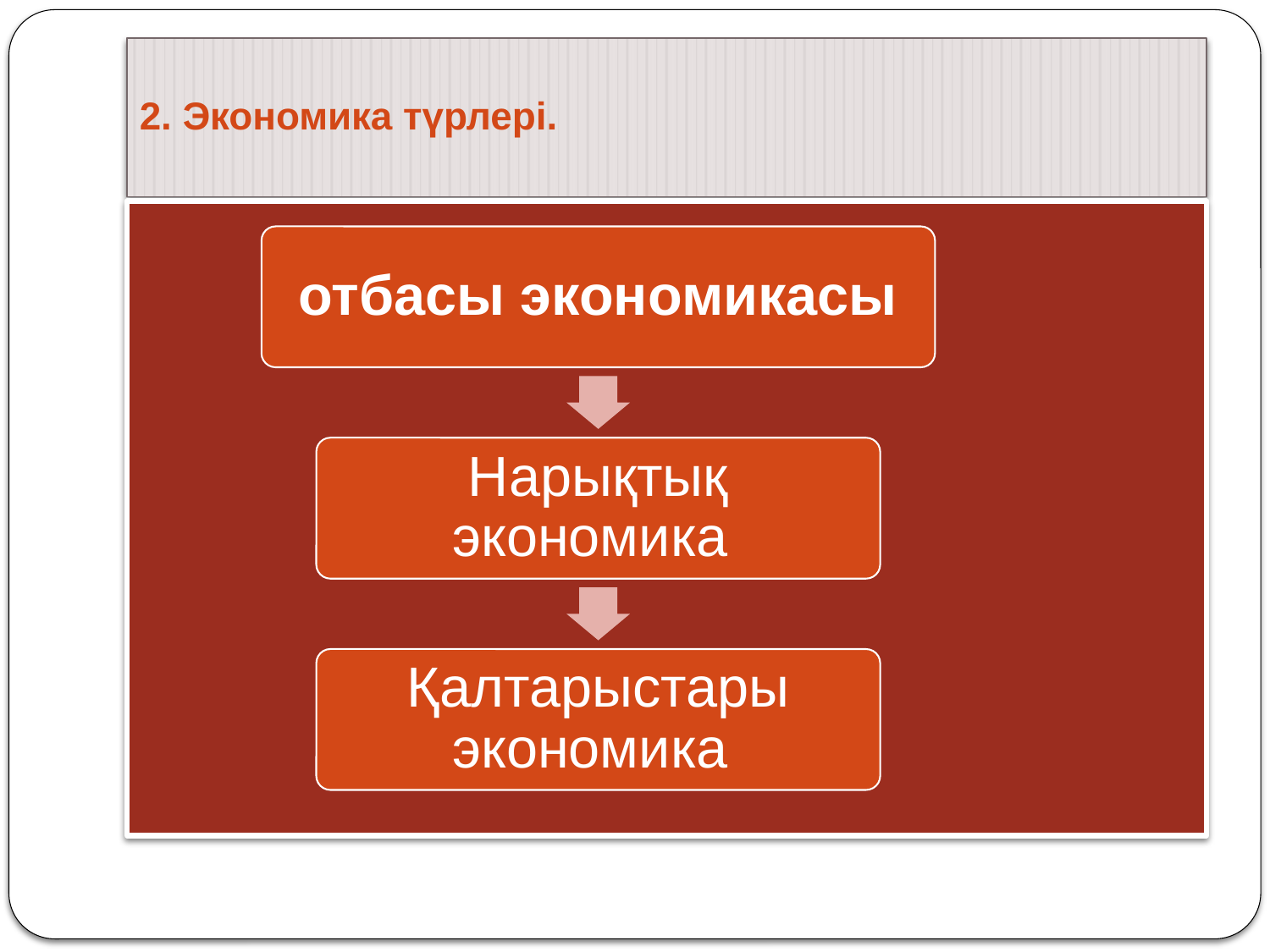

# 2. Экономика түрлері.

отбасы экономикасы

Нарықтық экономика

Қалтарыстары экономика